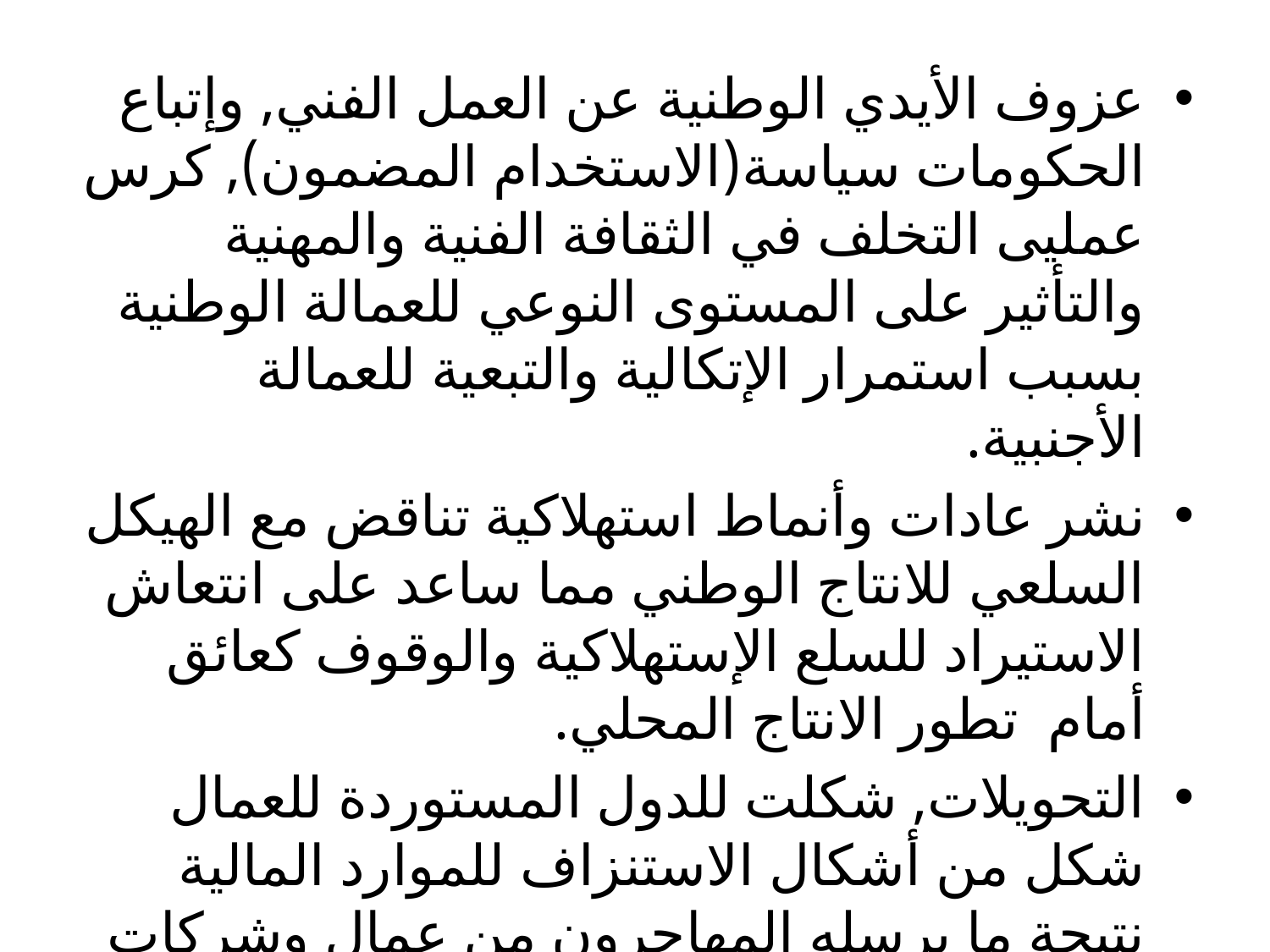

#
عزوف الأيدي الوطنية عن العمل الفني, وإتباع الحكومات سياسة(الاستخدام المضمون), كرس عمليى التخلف في الثقافة الفنية والمهنية والتأثير على المستوى النوعي للعمالة الوطنية بسبب استمرار الإتكالية والتبعية للعمالة الأجنبية.
نشر عادات وأنماط استهلاكية تناقض مع الهيكل السلعي للانتاج الوطني مما ساعد على انتعاش الاستيراد للسلع الإستهلاكية والوقوف كعائق أمام  تطور الانتاج المحلي.
التحويلات, شكلت للدول المستوردة للعمال شكل من أشكال الاستنزاف للموارد المالية نتيجة ما يرسله المهاجرون من عمال وشركات من أموال لبلدانهم.